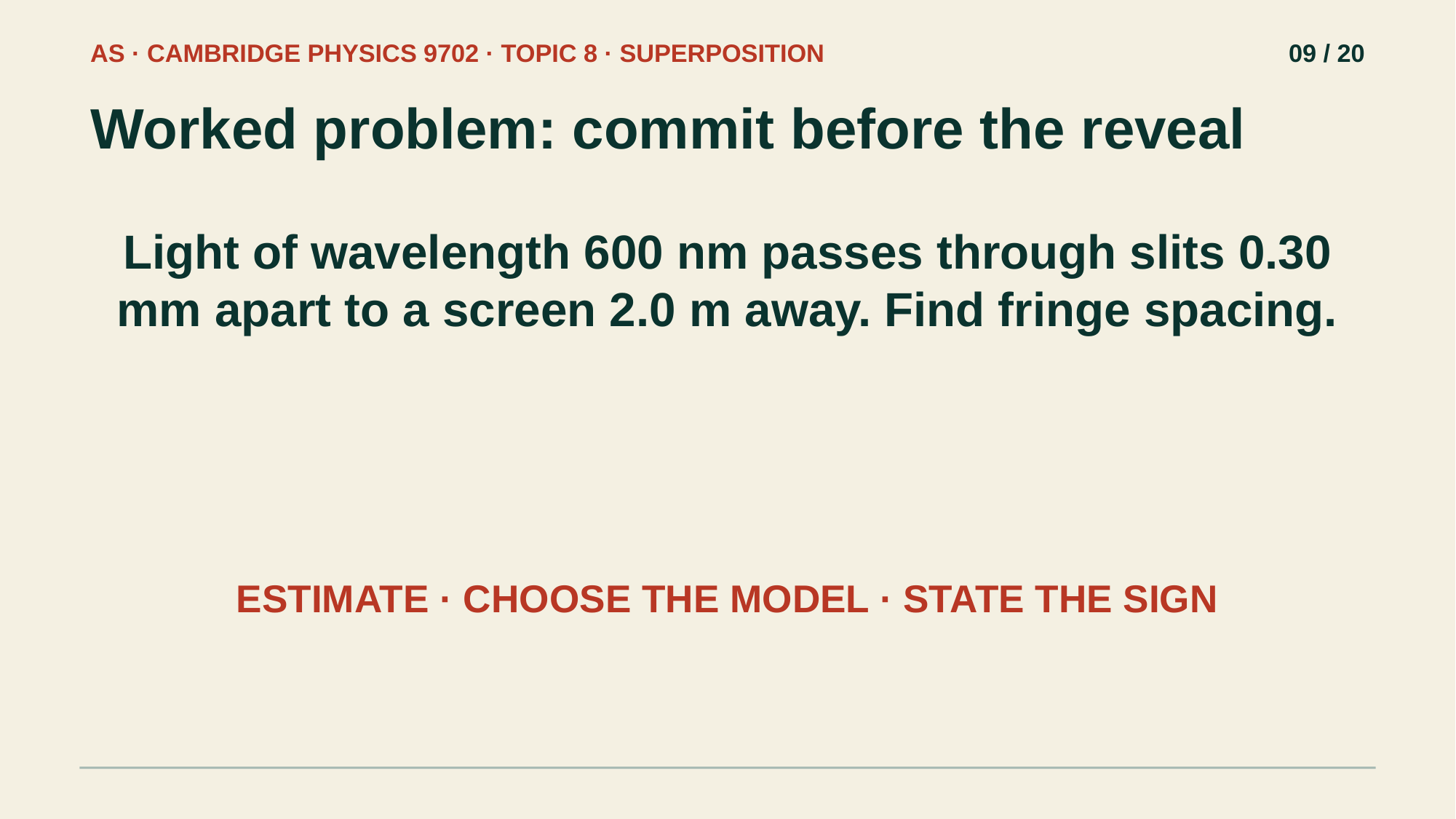

AS · CAMBRIDGE PHYSICS 9702 · TOPIC 8 · SUPERPOSITION
09 / 20
Worked problem: commit before the reveal
Light of wavelength 600 nm passes through slits 0.30 mm apart to a screen 2.0 m away. Find fringe spacing.
ESTIMATE · CHOOSE THE MODEL · STATE THE SIGN